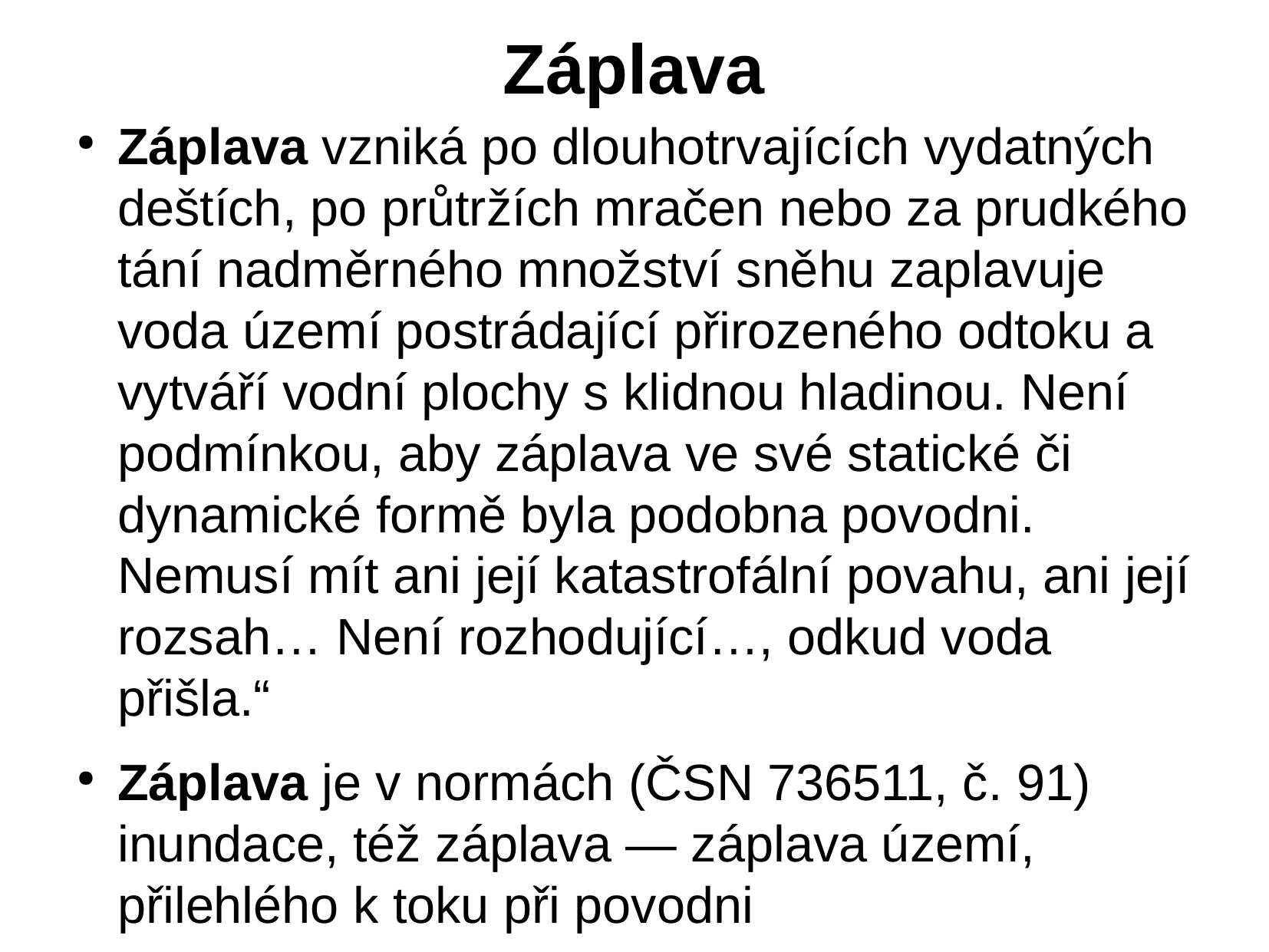

# Záplava
Záplava vzniká po dlouhotrvajících vydatných deštích, po průtržích mračen nebo za prudkého tání nadměrného množství sněhu zaplavuje voda území postrádající přirozeného odtoku a vytváří vodní plochy s klidnou hladinou. Není podmínkou, aby záplava ve své statické či dynamické formě byla podobna povodni. Nemusí mít ani její katastrofální povahu, ani její rozsah… Není rozhodující…, odkud voda přišla.“
Záplava je v normách (ČSN 736511, č. 91) inundace, též záplava — záplava území, přilehlého k toku při povodni